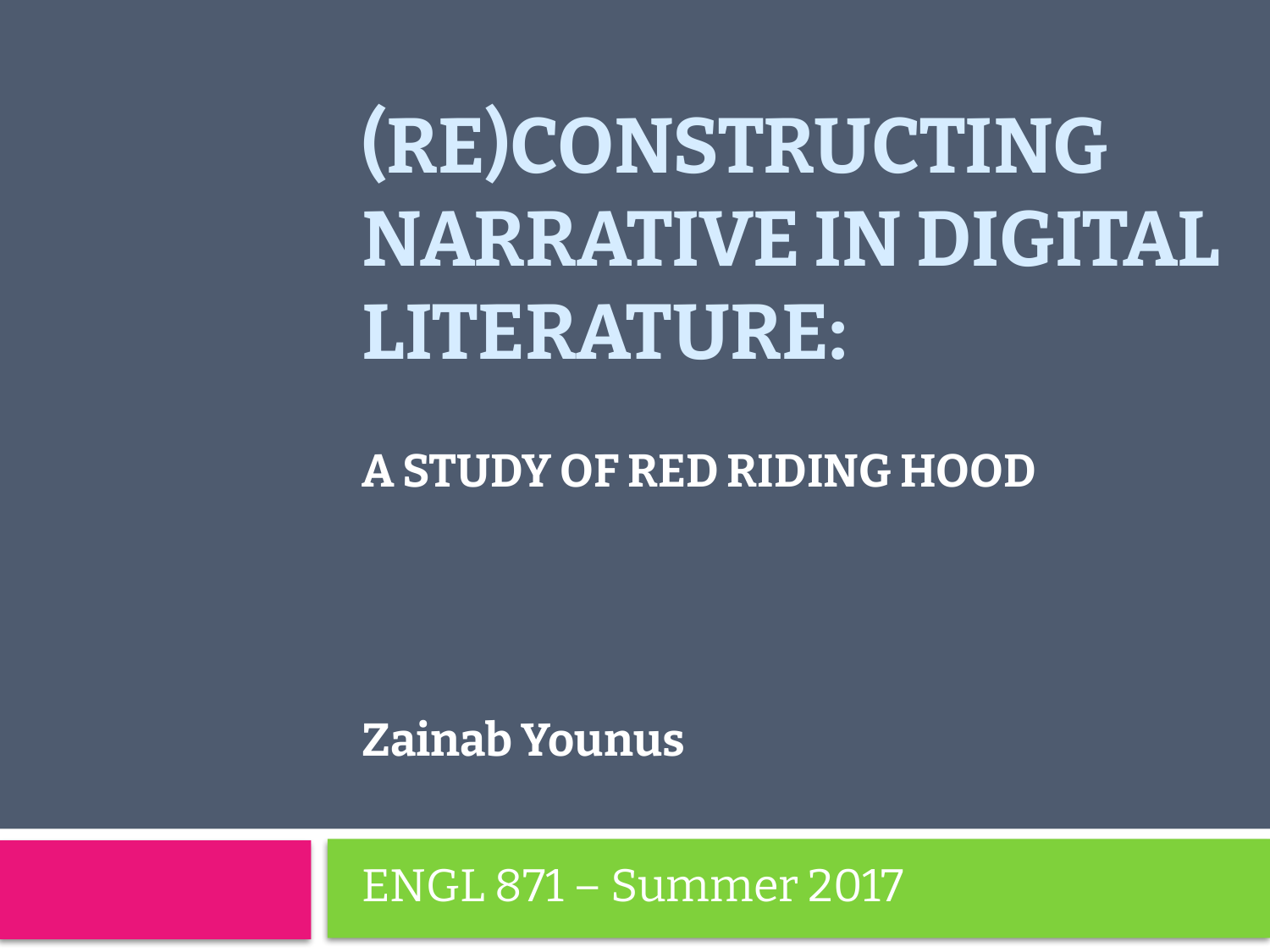

# (RE)CONSTRUCTING NARRATIVE IN DIGITAL LITERATURE:
A STUDY OF RED RIDING HOOD

Zainab Younus
ENGL 871 – Summer 2017